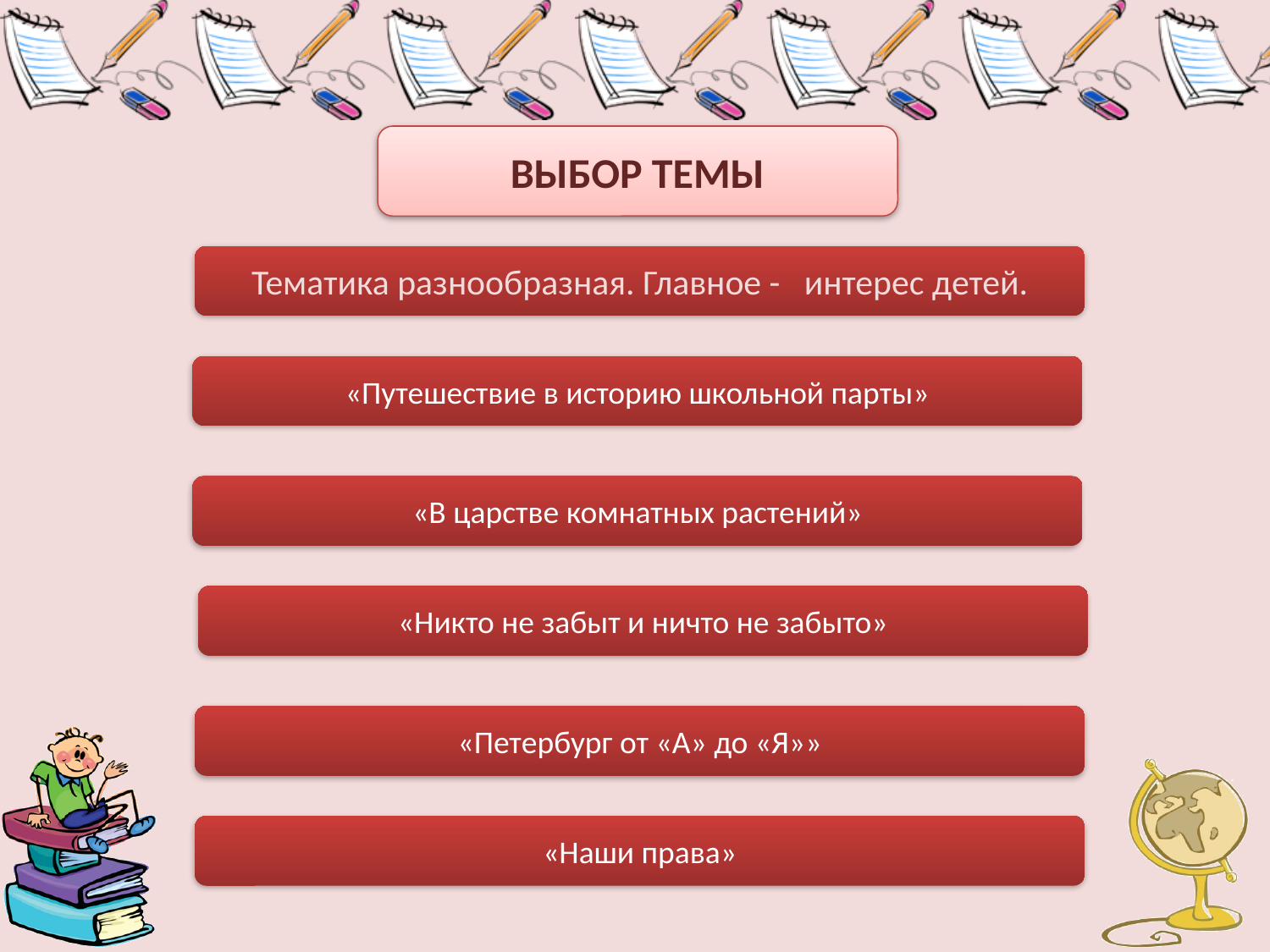

ВЫБОР ТЕМЫ
Тематика разнообразная. Главное -   интерес детей.
«Путешествие в историю школьной парты»
«В царстве комнатных растений»
«Никто не забыт и ничто не забыто»
«Петербург от «А» до «Я»»
«Наши права»